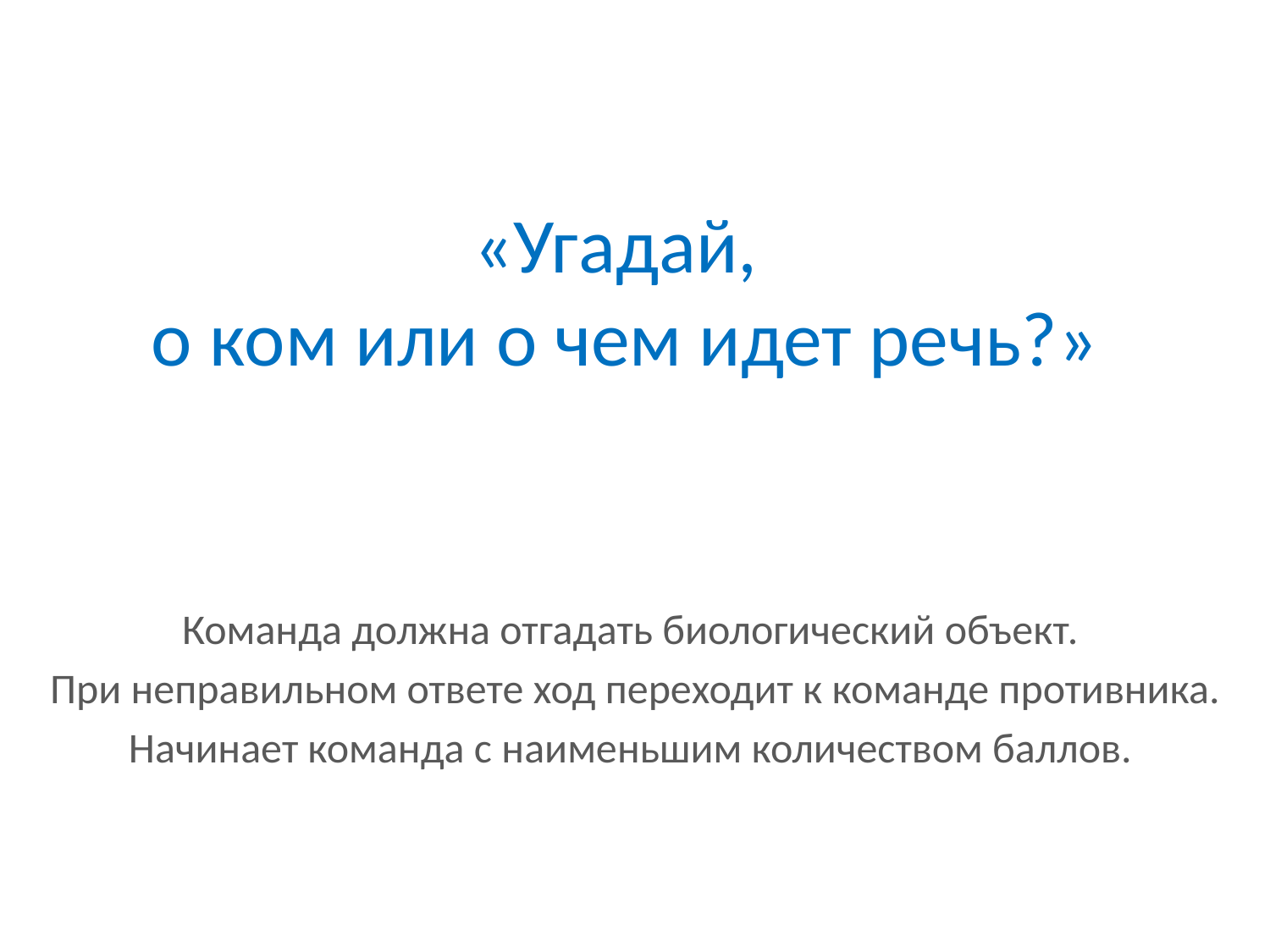

# «Угадай, о ком или о чем идет речь?»
Команда должна отгадать биологический объект.
При неправильном ответе ход переходит к команде противника.
Начинает команда с наименьшим количеством баллов.